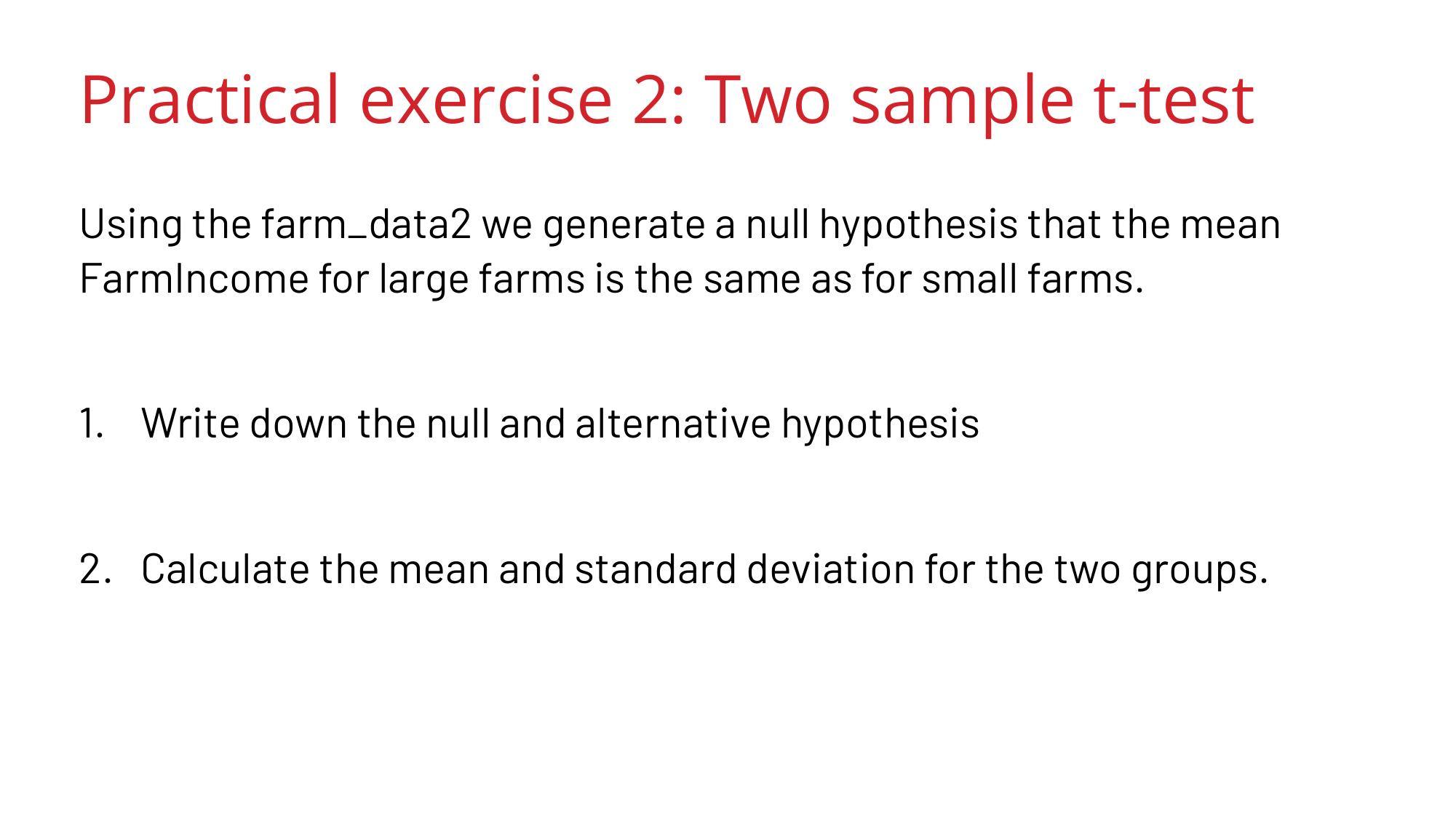

# Practical exercise 2: Two sample t-test
Using the farm_data2 we generate a null hypothesis that the mean FarmIncome for large farms is the same as for small farms.

Write down the null and alternative hypothesis

Calculate the mean and standard deviation for the two groups.